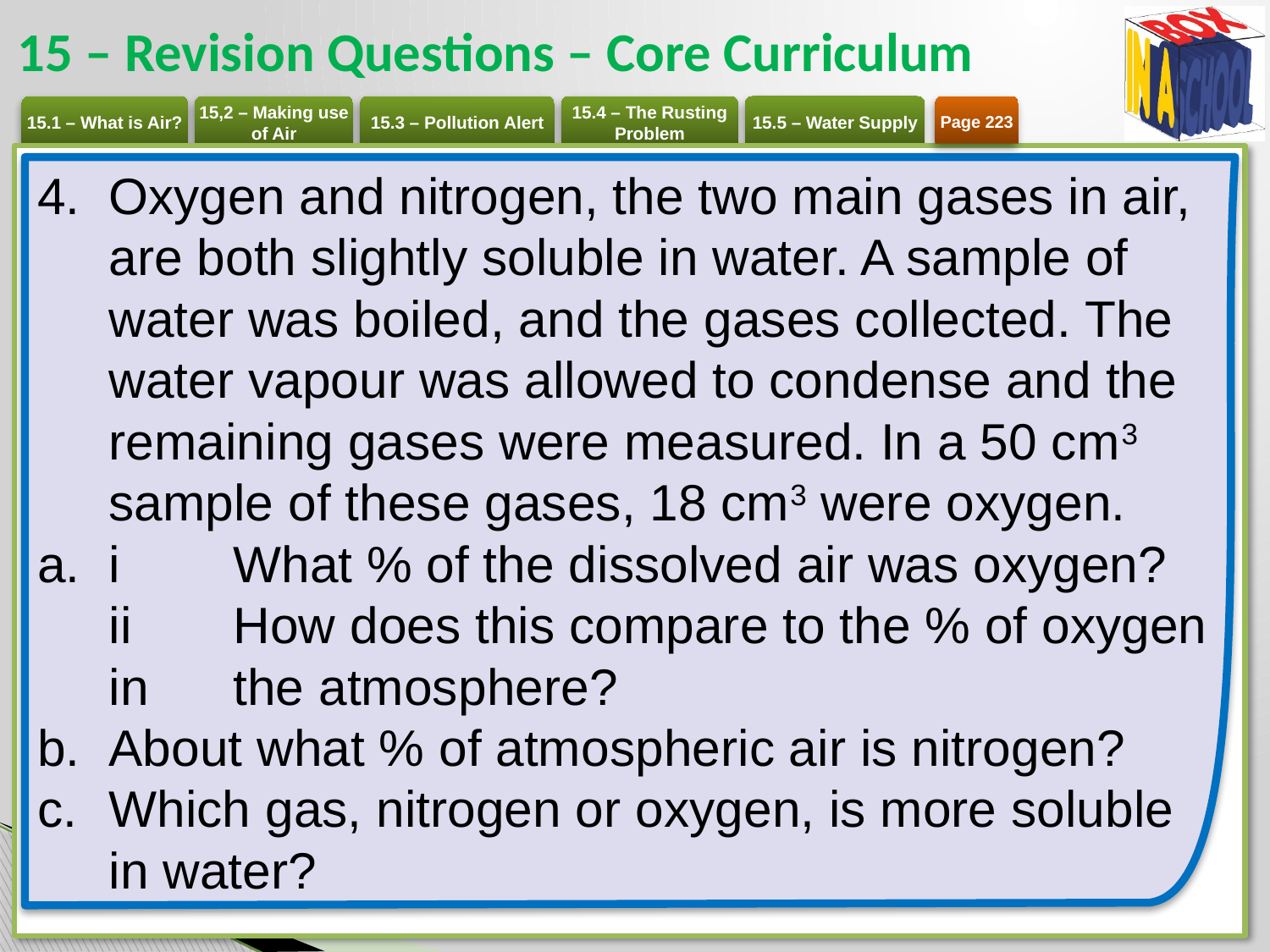

# 15 – Revision Questions – Core Curriculum
Page 223
Oxygen and nitrogen, the two main gases in air, are both slightly soluble in water. A sample of water was boiled, and the gases collected. The water vapour was allowed to condense and the remaining gases were measured. In a 50 cm3 sample of these gases, 18 cm3 were oxygen.
i 	What % of the dissolved air was oxygen?
ii 	How does this compare to the % of oxygen in 	the atmosphere?
About what % of atmospheric air is nitrogen?
Which gas, nitrogen or oxygen, is more soluble in water?